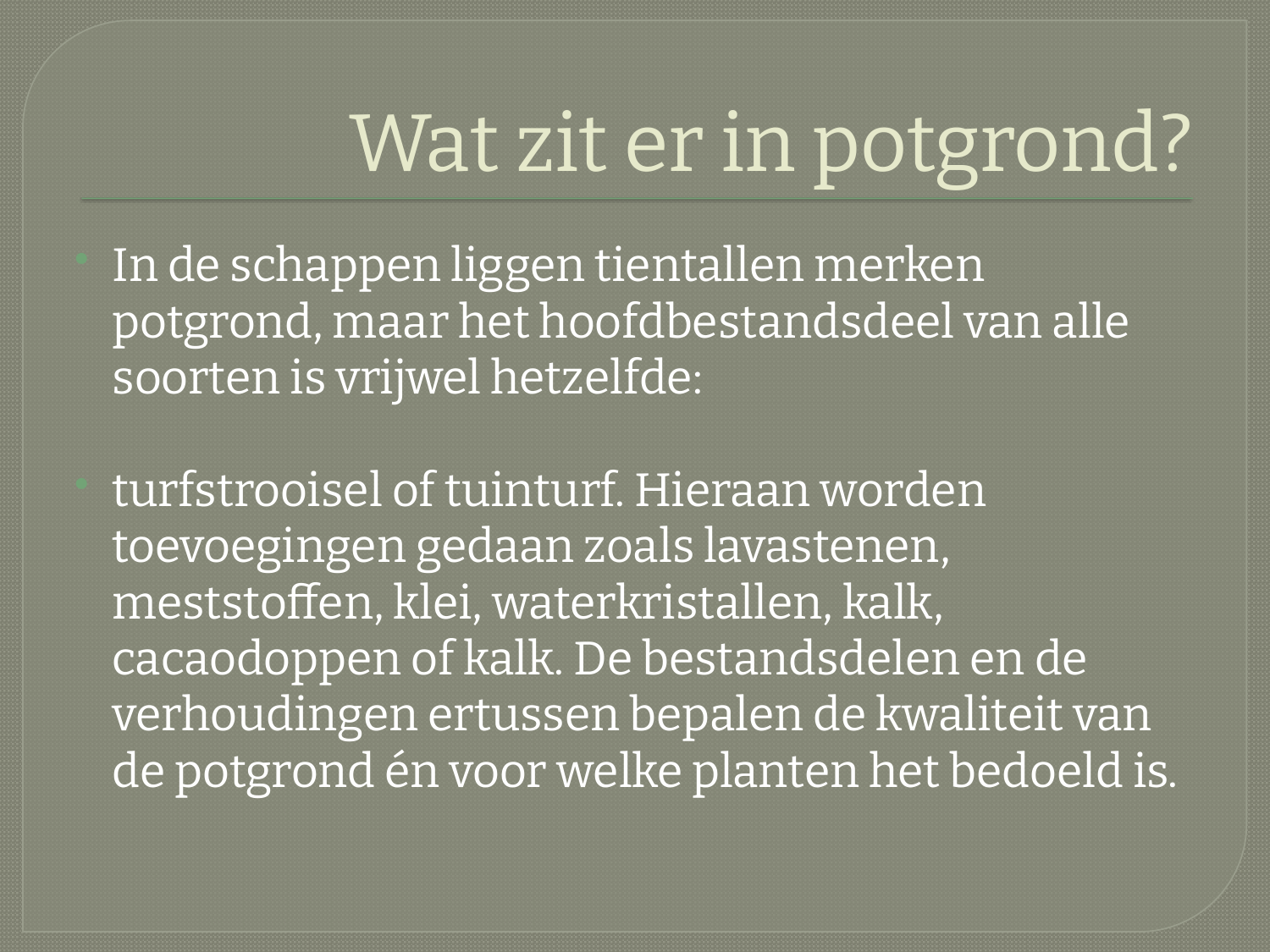

# Wat zit er in potgrond?
In de schappen liggen tientallen merken potgrond, maar het hoofdbestandsdeel van alle soorten is vrijwel hetzelfde:

turfstrooisel of tuinturf. Hieraan worden toevoegingen gedaan zoals lavastenen, meststoffen, klei, waterkristallen, kalk, cacaodoppen of kalk. De bestandsdelen en de verhoudingen ertussen bepalen de kwaliteit van de potgrond én voor welke planten het bedoeld is.